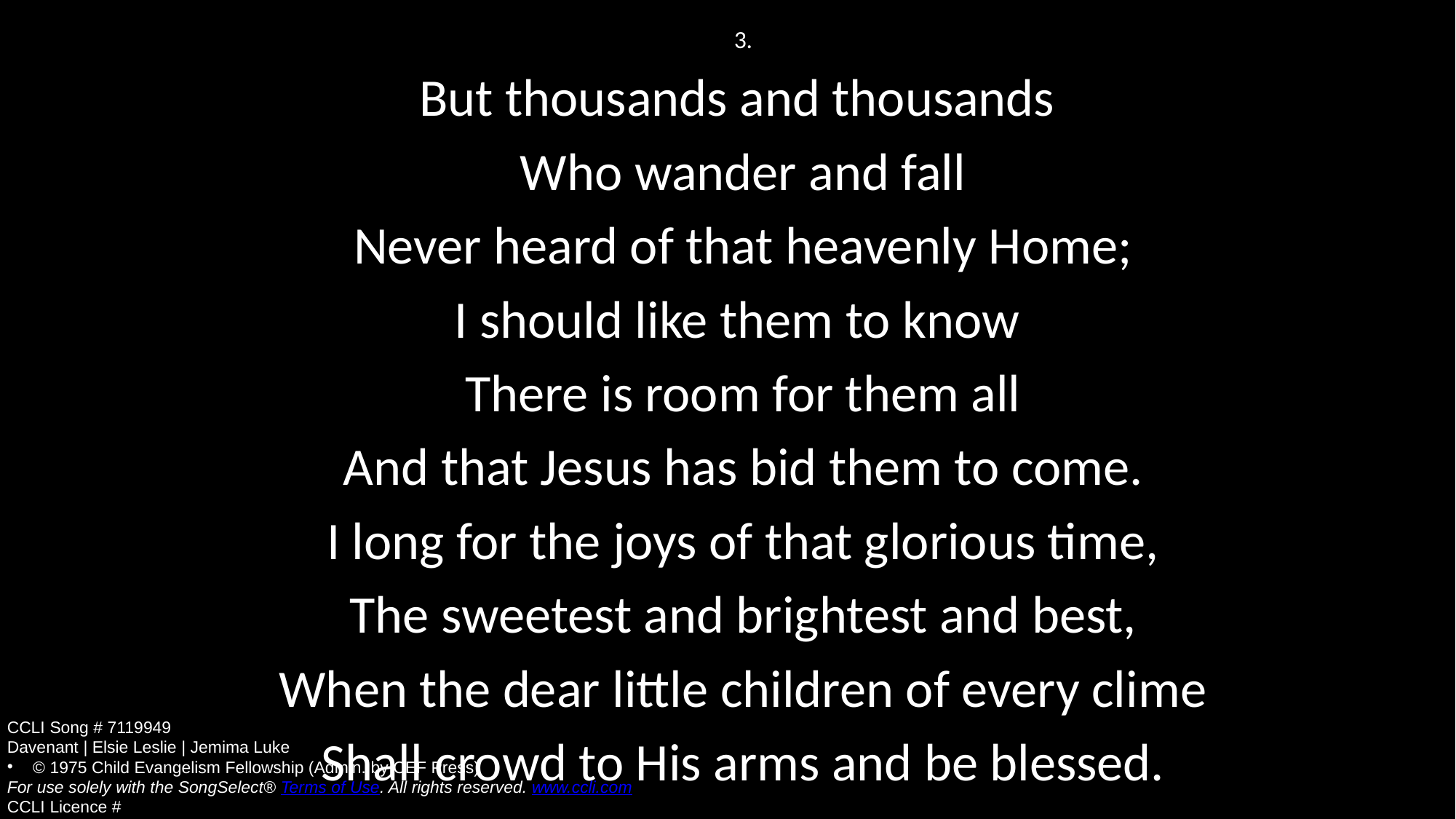

3.
But thousands and thousands
Who wander and fall
Never heard of that heavenly Home;
I should like them to know
There is room for them all
And that Jesus has bid them to come.
I long for the joys of that glorious time,
The sweetest and brightest and best,
When the dear little children of every clime
Shall crowd to His arms and be blessed.
CCLI Song # 7119949
Davenant | Elsie Leslie | Jemima Luke
© 1975 Child Evangelism Fellowship (Admin. by CEF Press)
For use solely with the SongSelect® Terms of Use. All rights reserved. www.ccli.com
CCLI Licence #